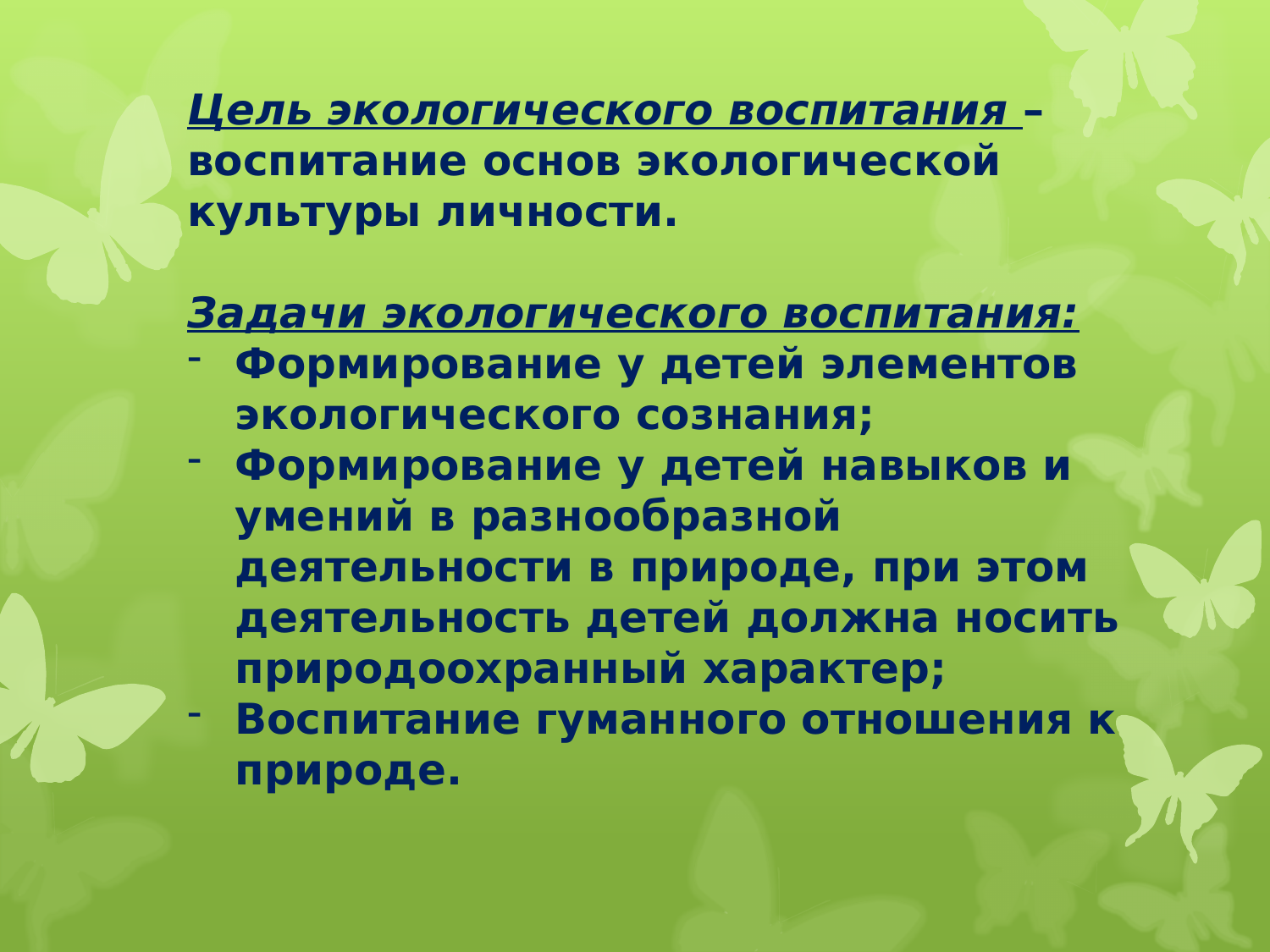

Цель экологического воспитания – воспитание основ экологической культуры личности.

Задачи экологического воспитания:
Формирование у детей элементов экологического сознания;
Формирование у детей навыков и умений в разнообразной деятельности в природе, при этом деятельность детей должна носить природоохранный характер;
Воспитание гуманного отношения к природе.